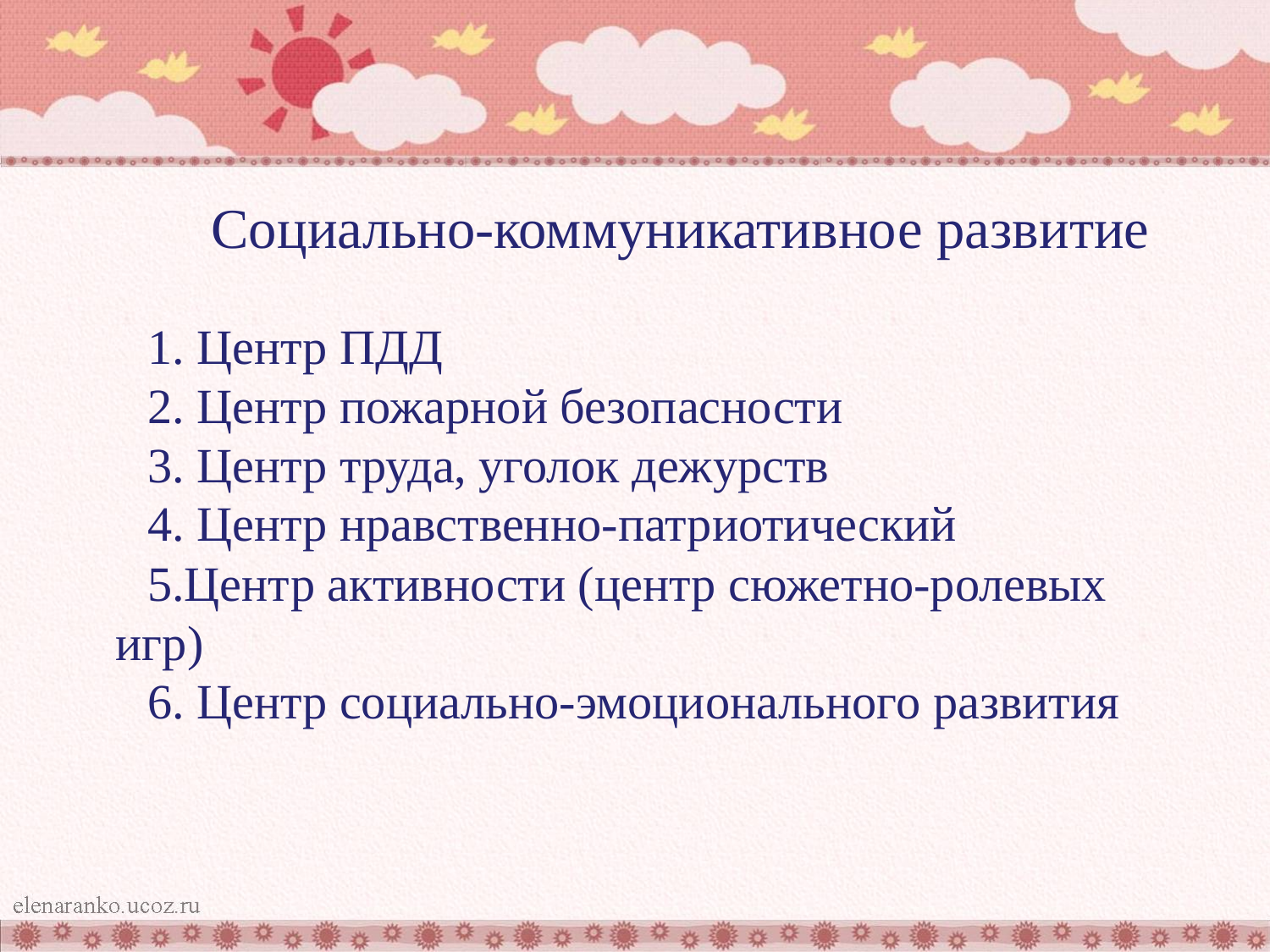

Социально-коммуникативное развитие
1. Центр ПДД
2. Центр пожарной безопасности
3. Центр труда, уголок дежурств
4. Центр нравственно-патриотический
5.Центр активности (центр сюжетно-ролевых игр)
6. Центр социально-эмоционального развития